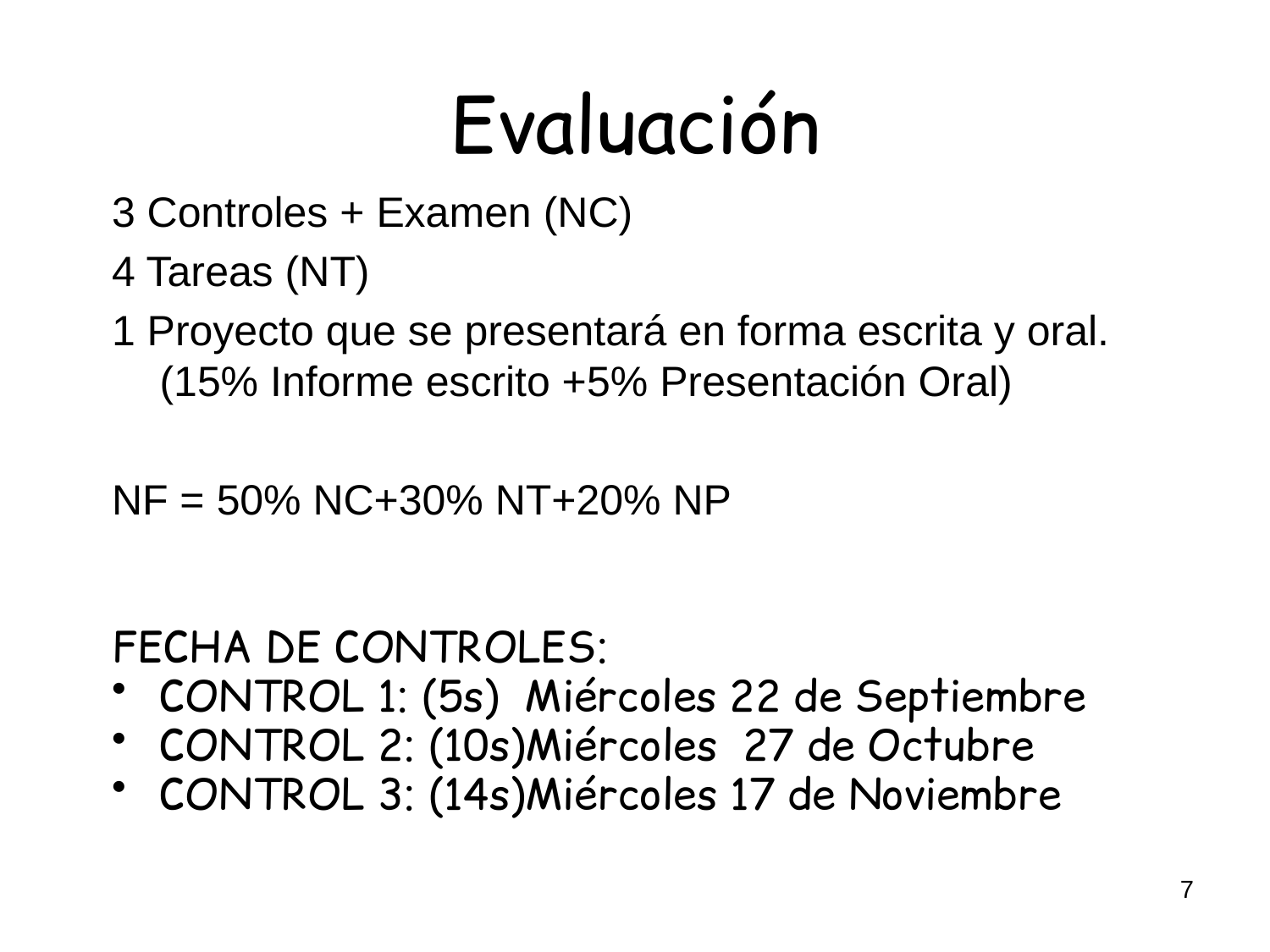

# Evaluación
3 Controles + Examen (NC)
4 Tareas (NT)
1 Proyecto que se presentará en forma escrita y oral. (15% Informe escrito +5% Presentación Oral)

NF = 50% NC+30% NT+20% NP

FECHA DE CONTROLES:
CONTROL 1: (5s)  Miércoles 22 de Septiembre
CONTROL 2: (10s)Miércoles  27 de Octubre
CONTROL 3: (14s)Miércoles 17 de Noviembre
7